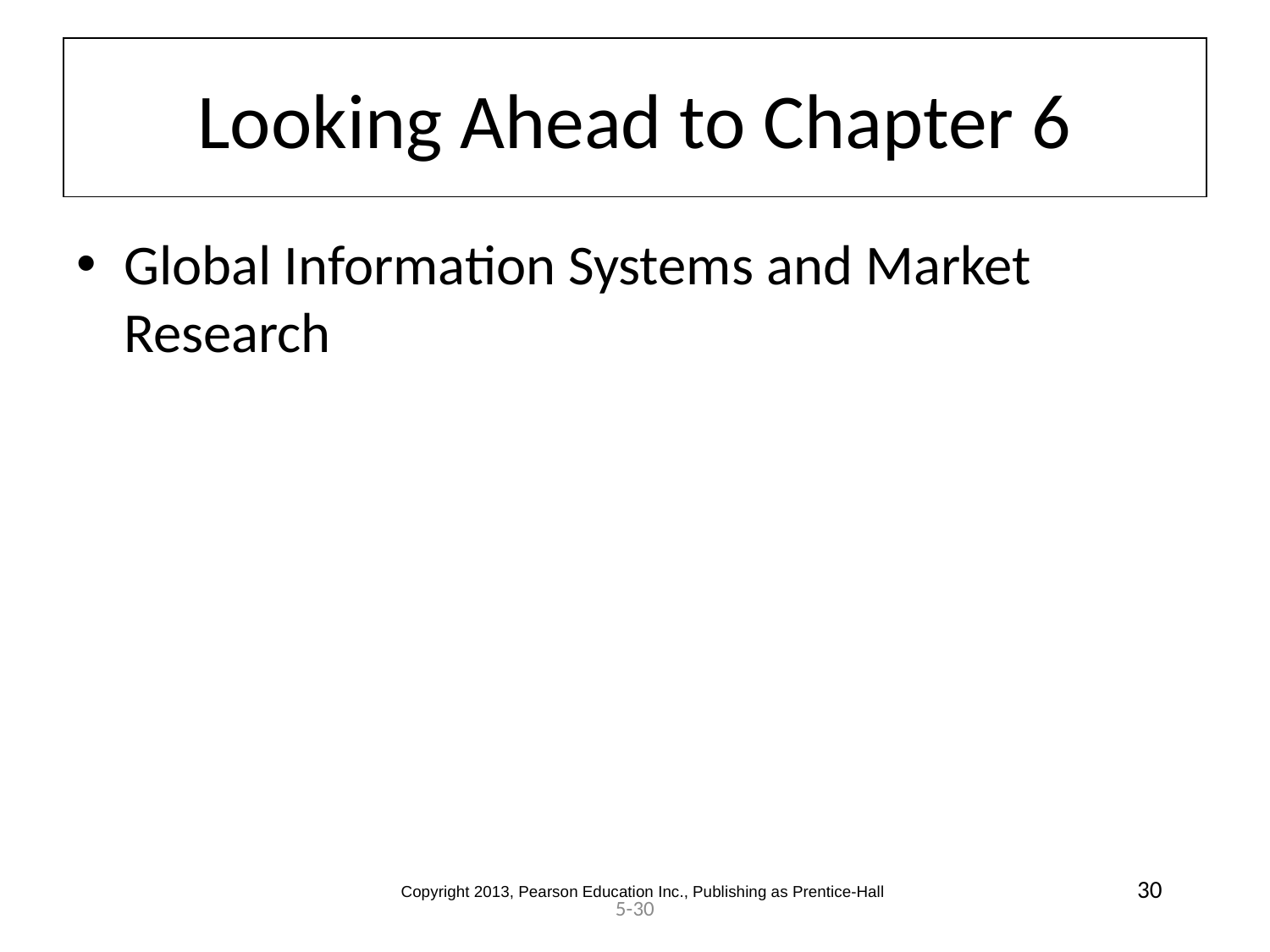

# Looking Ahead to Chapter 6
Global Information Systems and Market Research
30
Copyright 2013, Pearson Education Inc., Publishing as Prentice-Hall

5-30